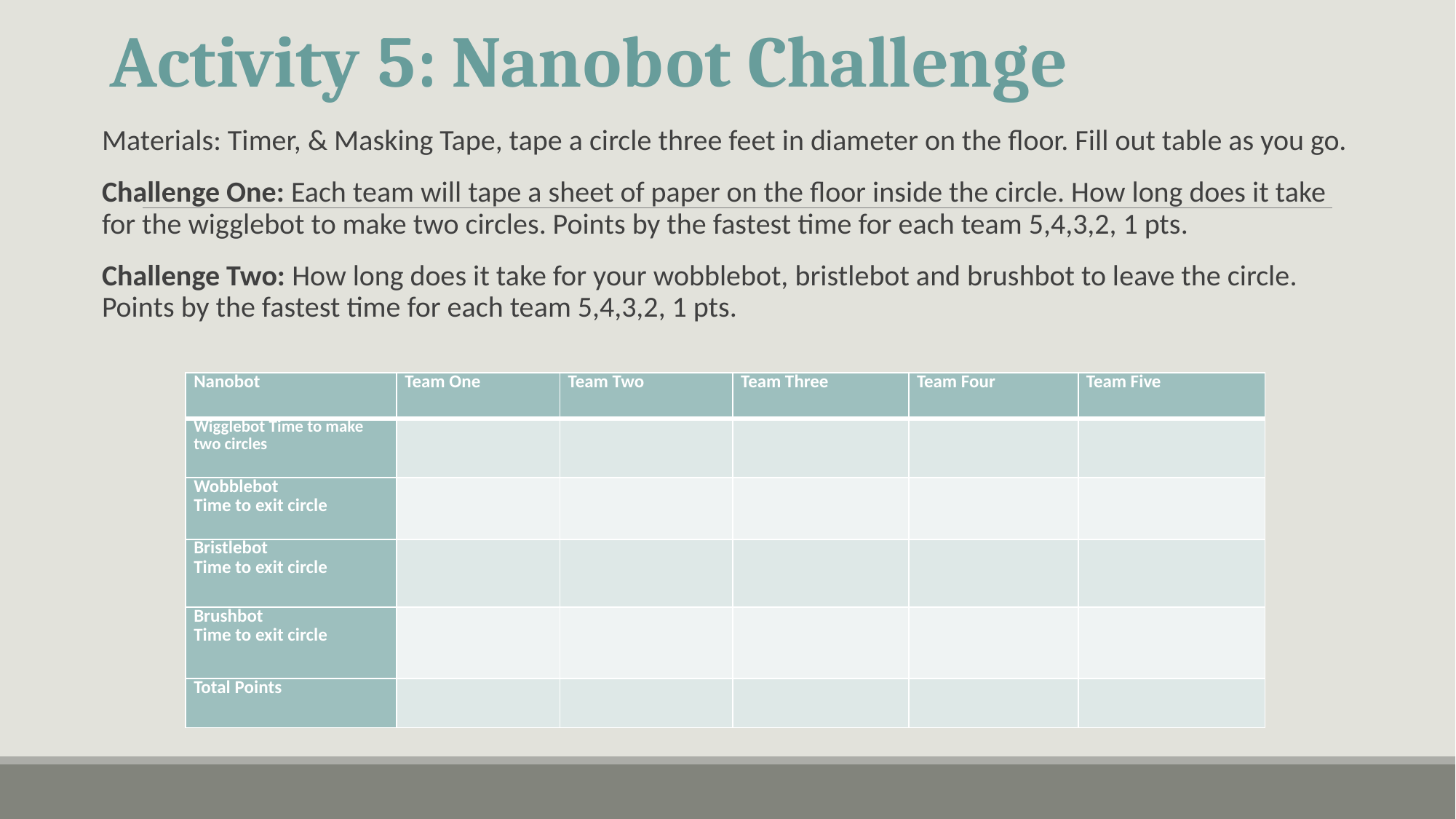

# Activity 5: Nanobot Challenge
Materials: Timer, & Masking Tape, tape a circle three feet in diameter on the floor. Fill out table as you go.
Challenge One: Each team will tape a sheet of paper on the floor inside the circle. How long does it take for the wigglebot to make two circles. Points by the fastest time for each team 5,4,3,2, 1 pts.
Challenge Two: How long does it take for your wobblebot, bristlebot and brushbot to leave the circle. Points by the fastest time for each team 5,4,3,2, 1 pts.

| Nanobot | Team One | Team Two | Team Three | Team Four | Team Five |
| --- | --- | --- | --- | --- | --- |
| Wigglebot Time to make two circles |  |  |  |  |  |
| Wobblebot Time to exit circle |  |  |  |  |  |
| Bristlebot Time to exit circle |  |  |  |  |  |
| Brushbot Time to exit circle |  |  |  |  |  |
| Total Points |  |  |  |  |  |